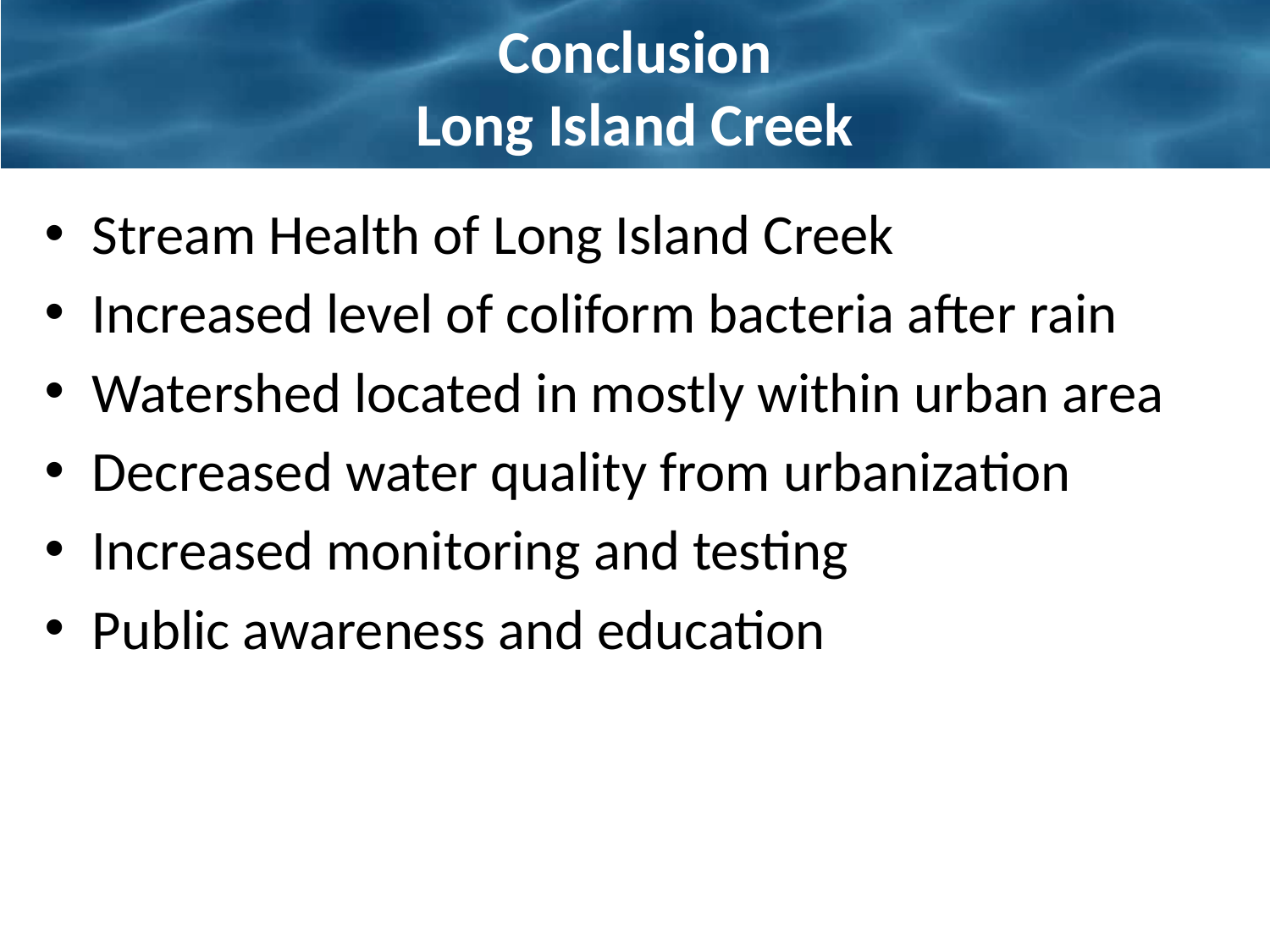

# Conclusion Long Island Creek
Stream Health of Long Island Creek
Increased level of coliform bacteria after rain
Watershed located in mostly within urban area
Decreased water quality from urbanization
Increased monitoring and testing
Public awareness and education